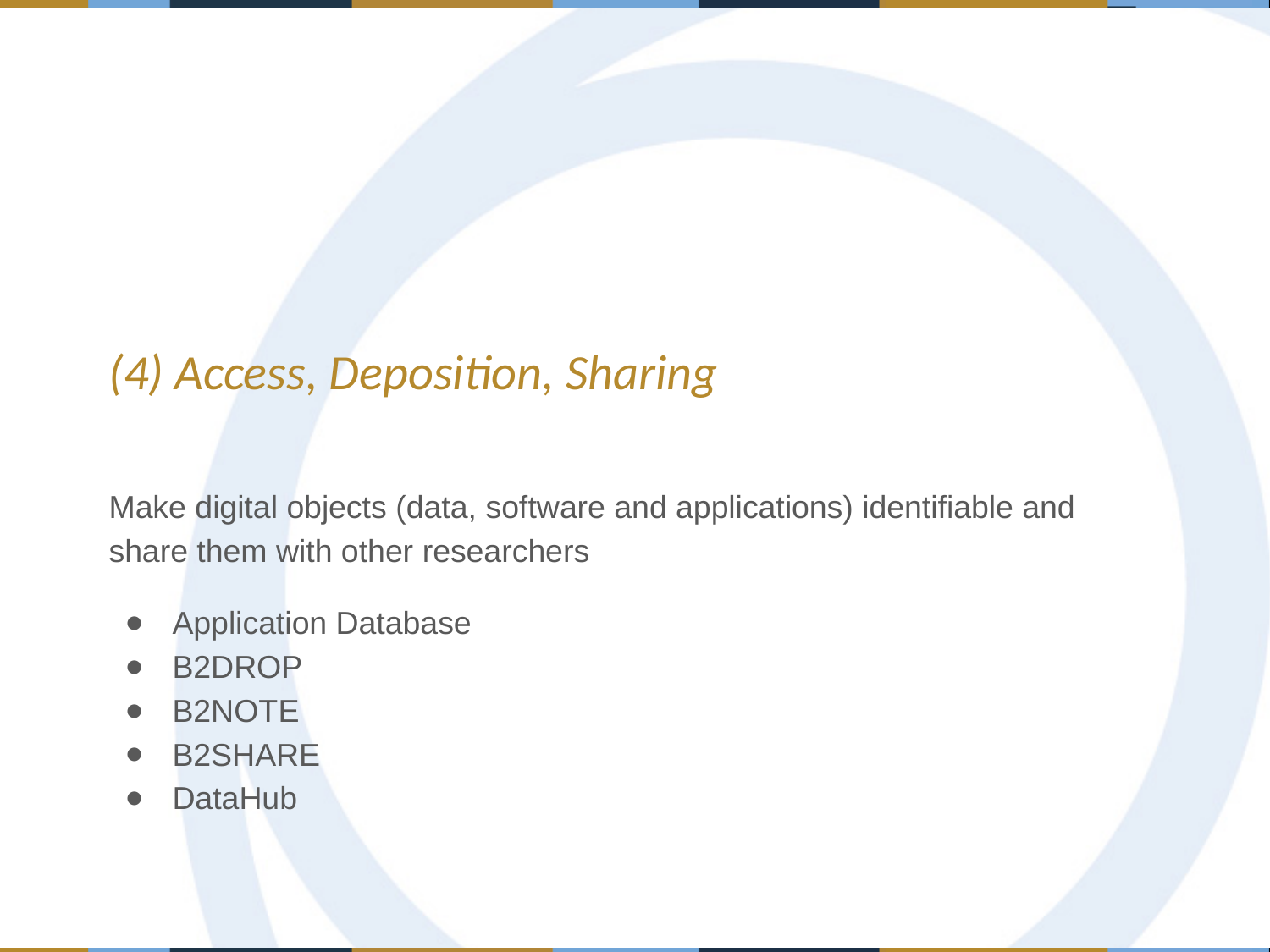

(4) Access, Deposition, Sharing
Make digital objects (data, software and applications) identifiable and share them with other researchers
Application Database
B2DROP
B2NOTE
B2SHARE
DataHub